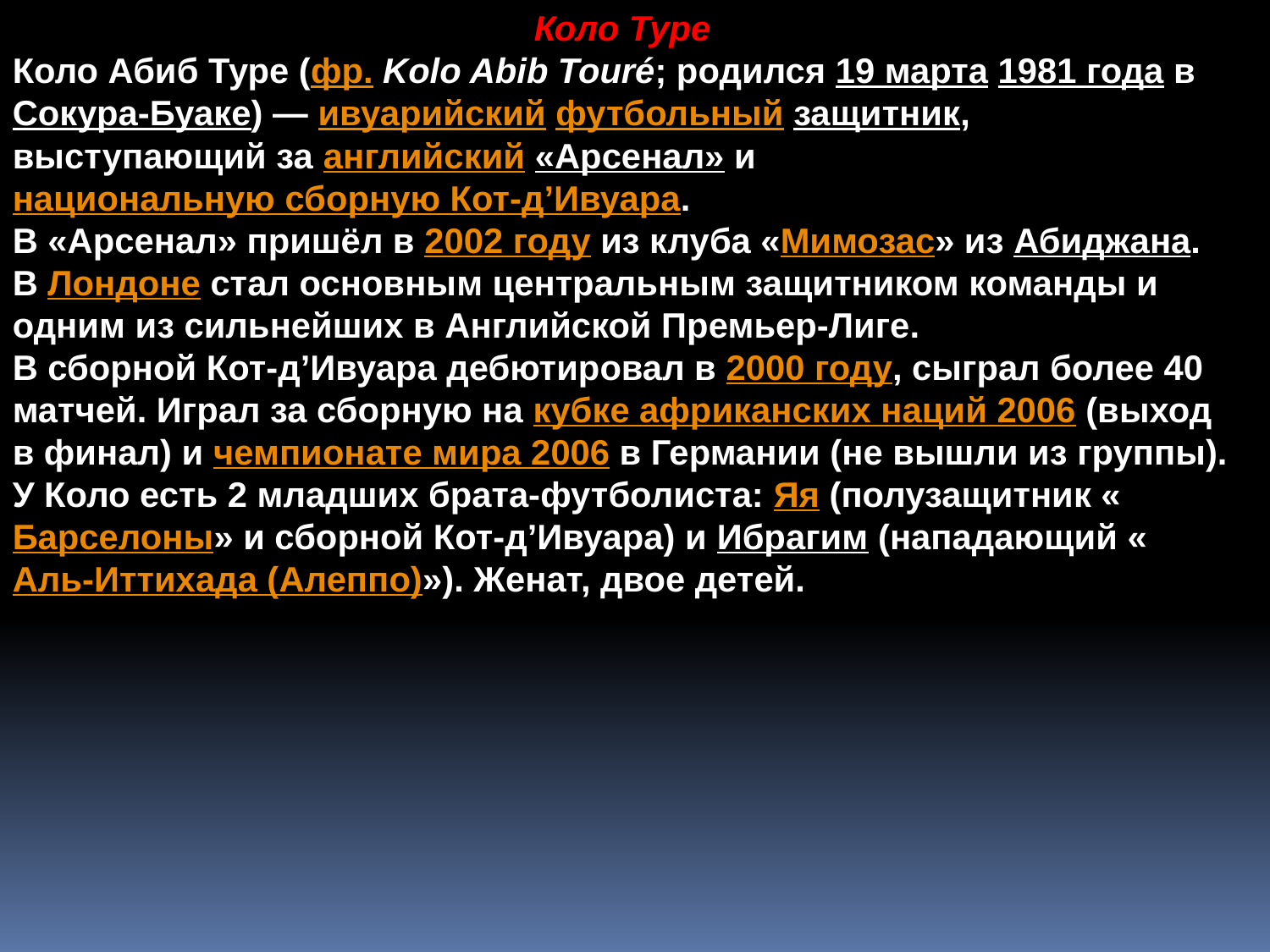

Коло Туре
Коло Абиб Туре (фр. Kolo Abib Touré; родился 19 марта 1981 года в Сокура-Буаке) — ивуарийский футбольный защитник, выступающий за английский «Арсенал» и национальную сборную Кот-д’Ивуара.
В «Арсенал» пришёл в 2002 году из клуба «Мимозас» из Абиджана. В Лондоне стал основным центральным защитником команды и одним из сильнейших в Английской Премьер-Лиге.
В сборной Кот-д’Ивуара дебютировал в 2000 году, сыграл более 40 матчей. Играл за сборную на кубке африканских наций 2006 (выход в финал) и чемпионате мира 2006 в Германии (не вышли из группы).
У Коло есть 2 младших брата-футболиста: Яя (полузащитник «Барселоны» и сборной Кот-д’Ивуара) и Ибрагим (нападающий «Аль-Иттихада (Алеппо)»). Женат, двое детей.